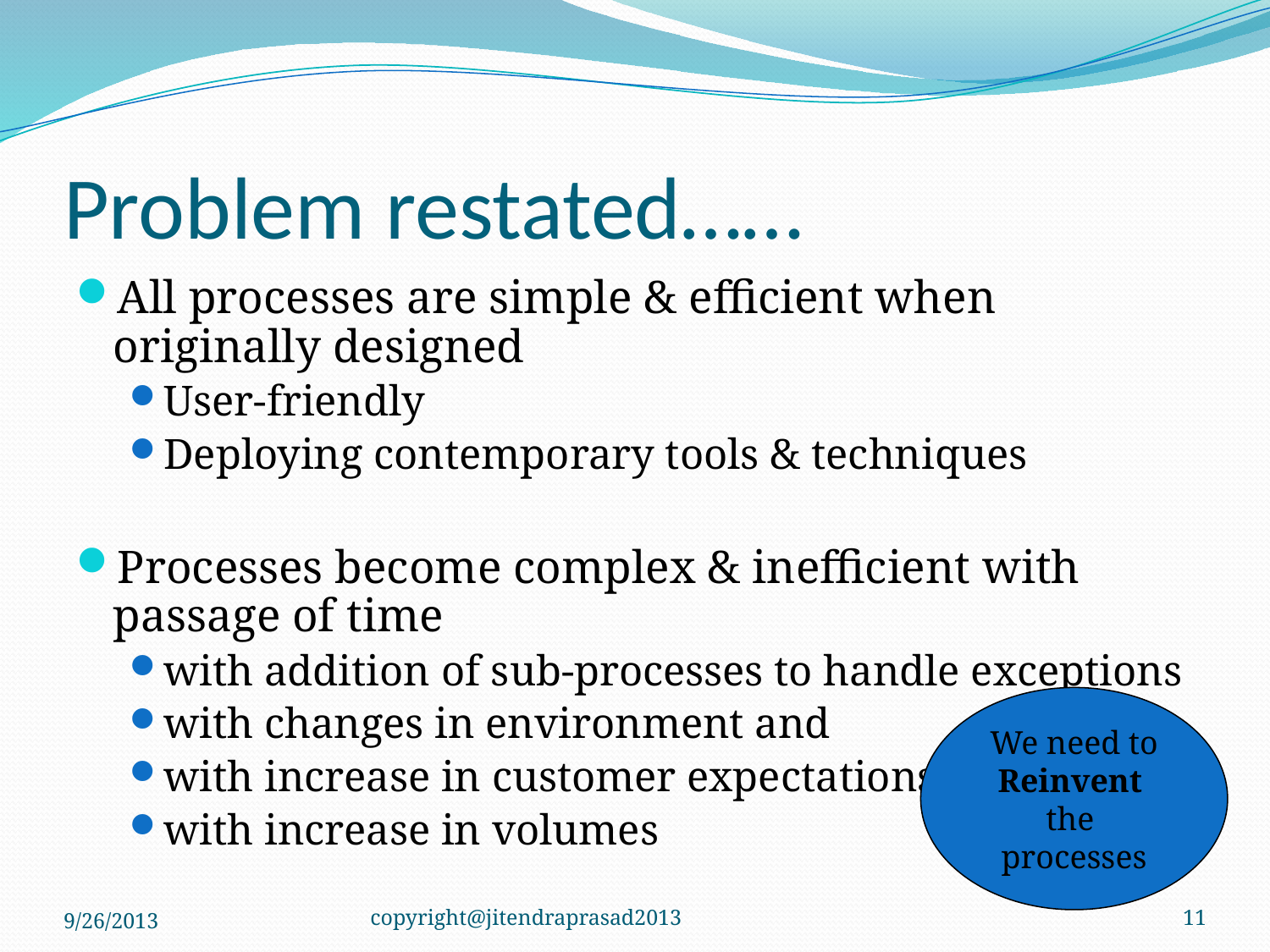

# Problem restated……
All processes are simple & efficient when originally designed
User-friendly
Deploying contemporary tools & techniques

Processes become complex & inefficient with passage of time
with addition of sub-processes to handle exceptions
with changes in environment and
with increase in customer expectations
with increase in volumes

We need to
Reinvent
the
processes
9/26/2013
copyright@jitendraprasad2013
11